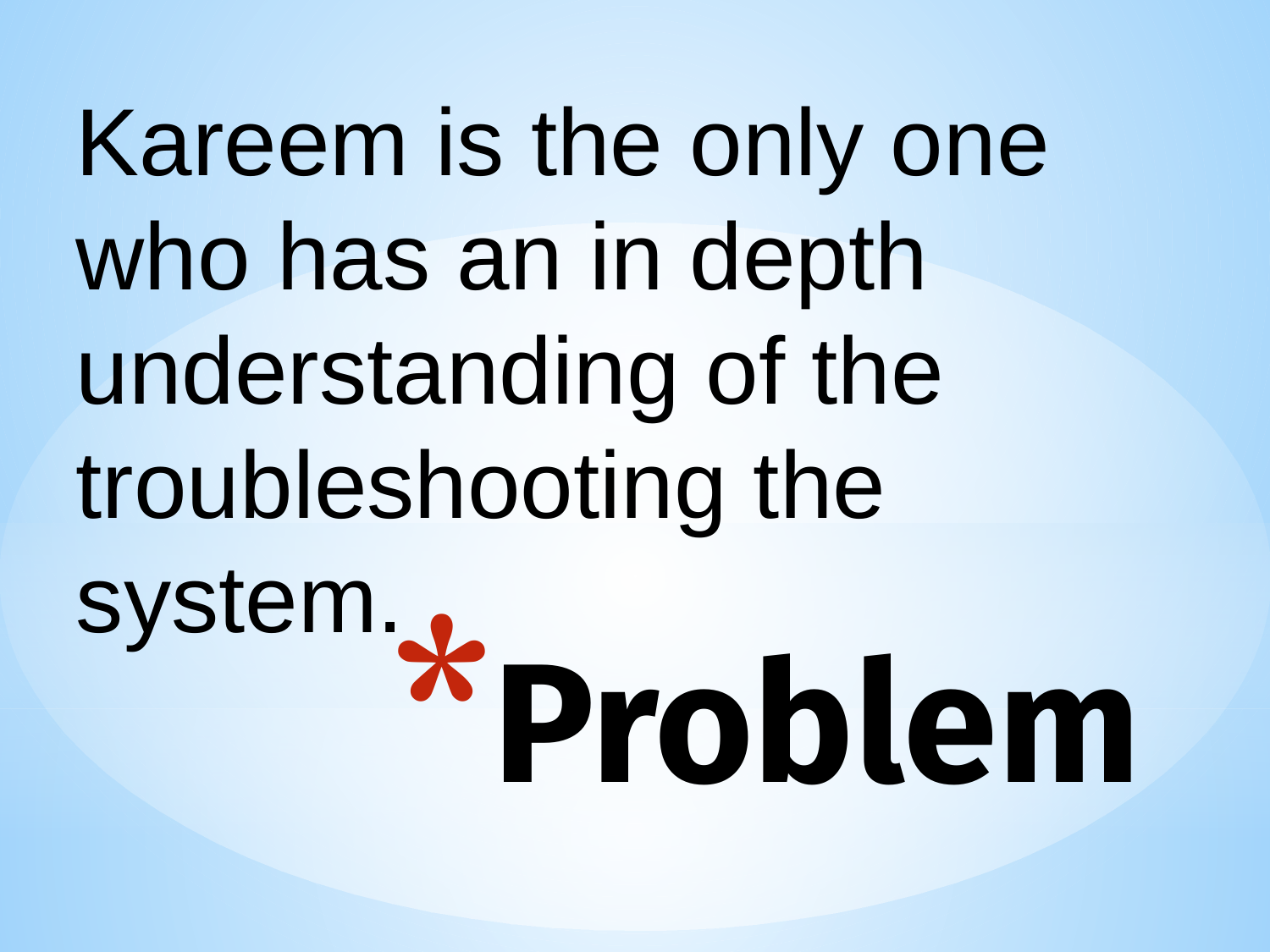

Kareem is the only one who has an in depth understanding of the troubleshooting the system.
# Problem